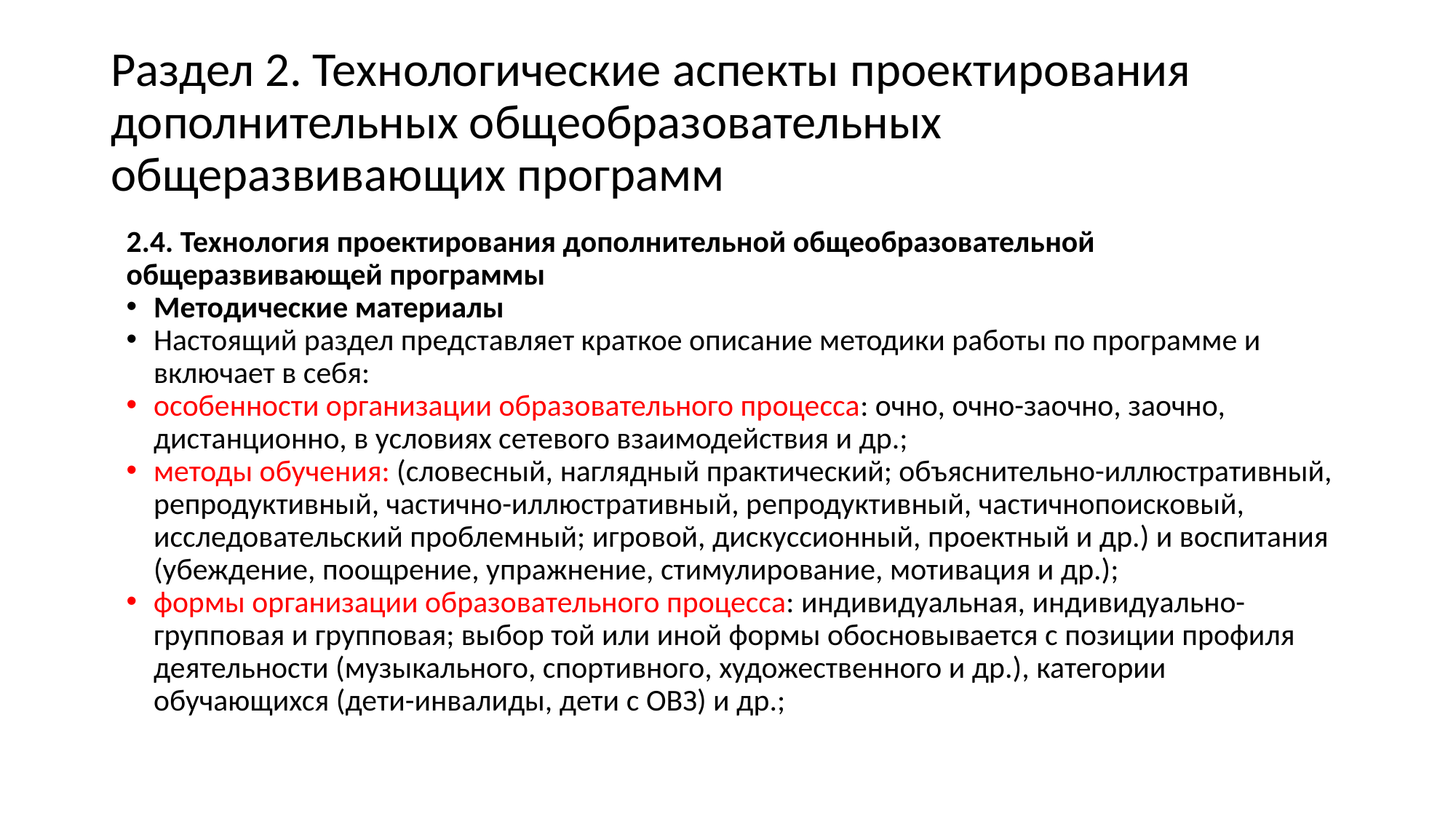

# Раздел 2. Технологические аспекты проектирования дополнительных общеобразовательных общеразвивающих программ
2.4. Технология проектирования дополнительной общеобразовательной общеразвивающей программы
Методические материалы
Настоящий раздел представляет краткое описание методики работы по программе и включает в себя:
особенности организации образовательного процесса: очно, очно-заочно, заочно, дистанционно, в условиях сетевого взаимодействия и др.;
методы обучения: (словесный, наглядный практический; объяснительно-иллюстративный, репродуктивный, частично-иллюстративный, репродуктивный, частичнопоисковый, исследовательский проблемный; игровой, дискуссионный, проектный и др.) и воспитания (убеждение, поощрение, упражнение, стимулирование, мотивация и др.);
формы организации образовательного процесса: индивидуальная, индивидуально-групповая и групповая; выбор той или иной формы обосновывается с позиции профиля деятельности (музыкального, спортивного, художественного и др.), категории обучающихся (дети-инвалиды, дети с ОВЗ) и др.;